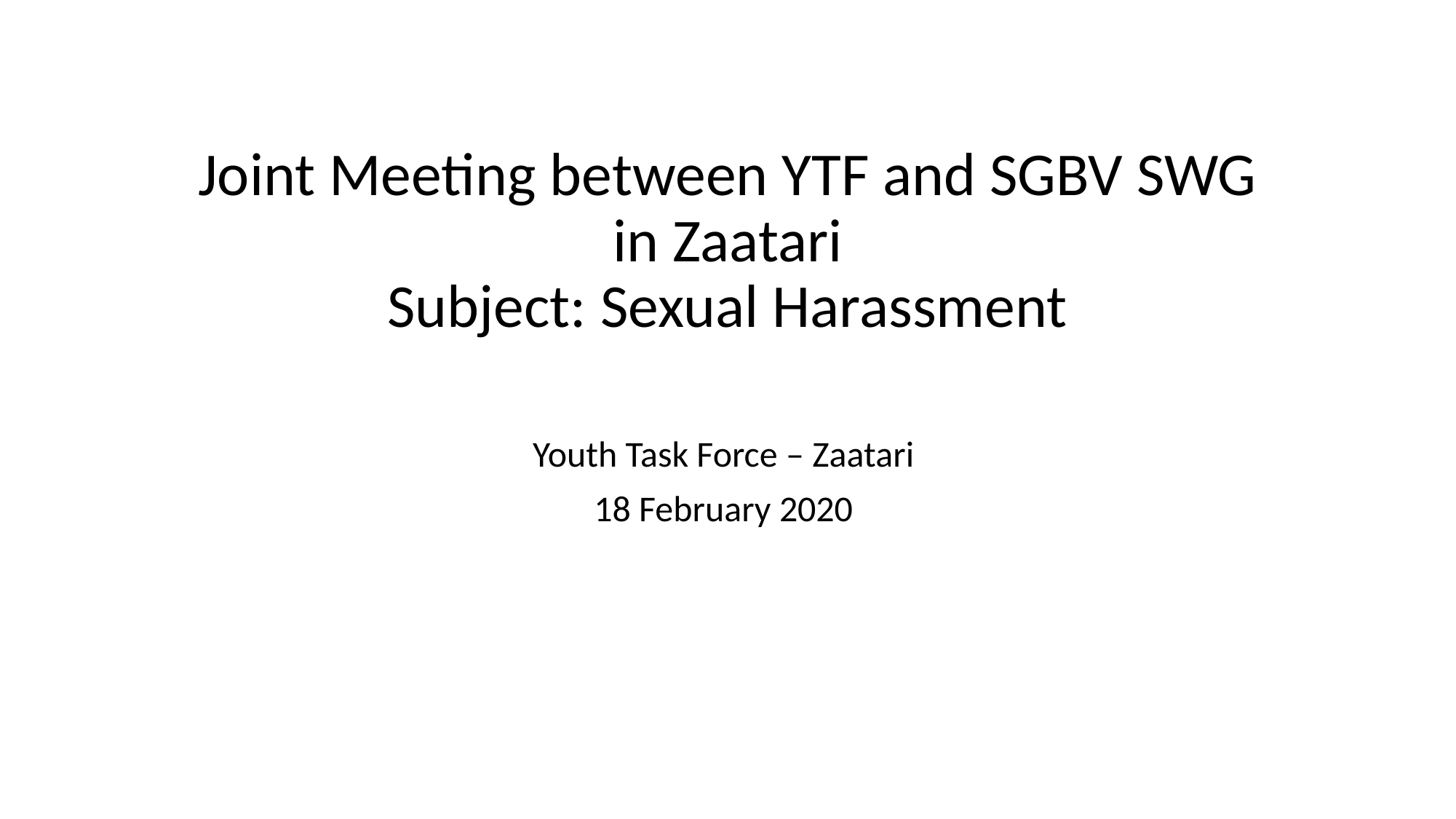

# Joint Meeting between YTF and SGBV SWG in Zaatari Subject: Sexual Harassment
Youth Task Force – Zaatari
18 February 2020